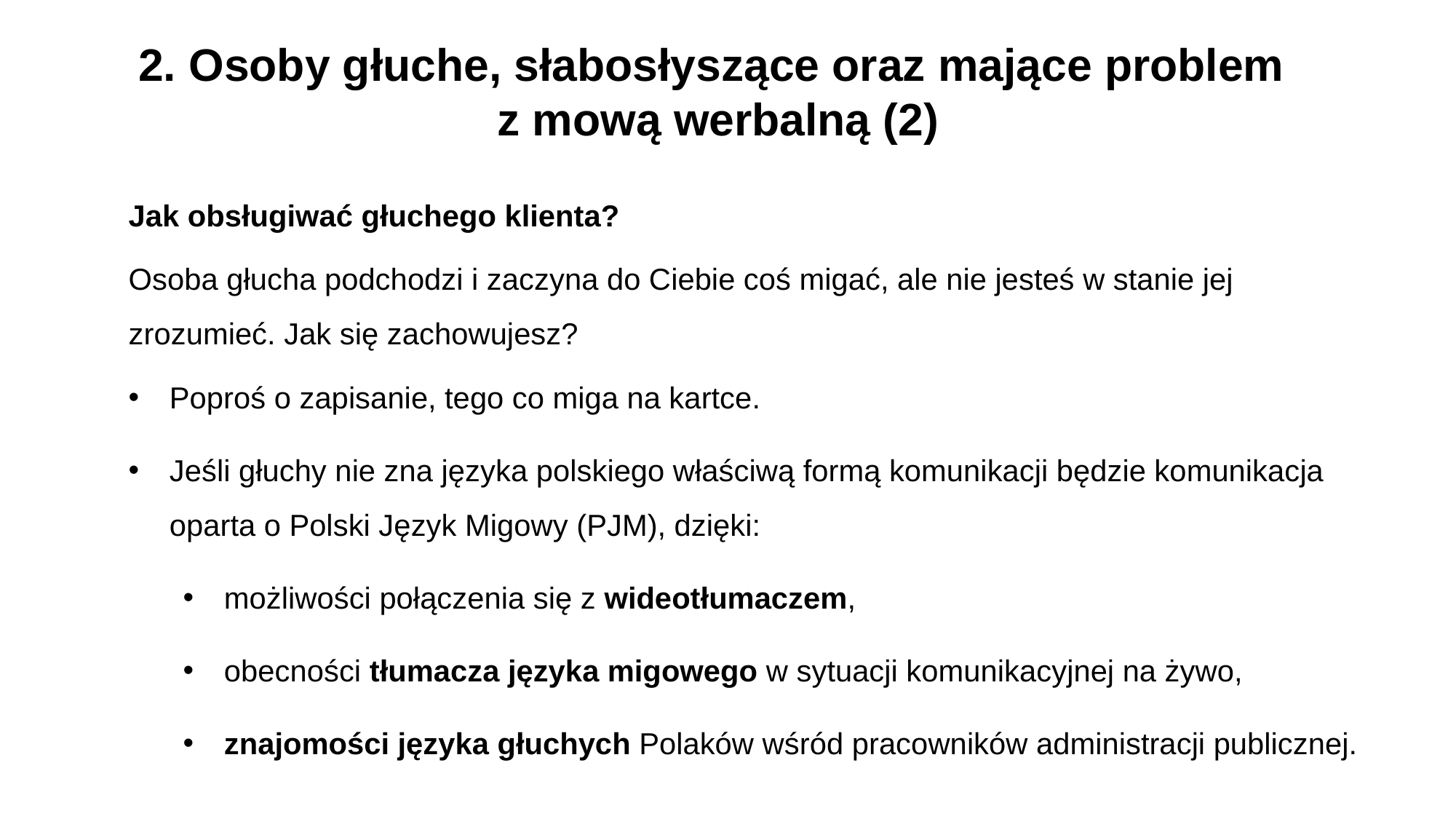

2. Osoby głuche, słabosłyszące oraz mające problem
z mową werbalną (2)
Jak obsługiwać głuchego klienta?
Osoba głucha podchodzi i zaczyna do Ciebie coś migać, ale nie jesteś w stanie jej zrozumieć. Jak się zachowujesz?
Poproś o zapisanie, tego co miga na kartce.
Jeśli głuchy nie zna języka polskiego właściwą formą komunikacji będzie komunikacja oparta o Polski Język Migowy (PJM), dzięki:
możliwości połączenia się z wideotłumaczem,
obecności tłumacza języka migowego w sytuacji komunikacyjnej na żywo,
znajomości języka głuchych Polaków wśród pracowników administracji publicznej.